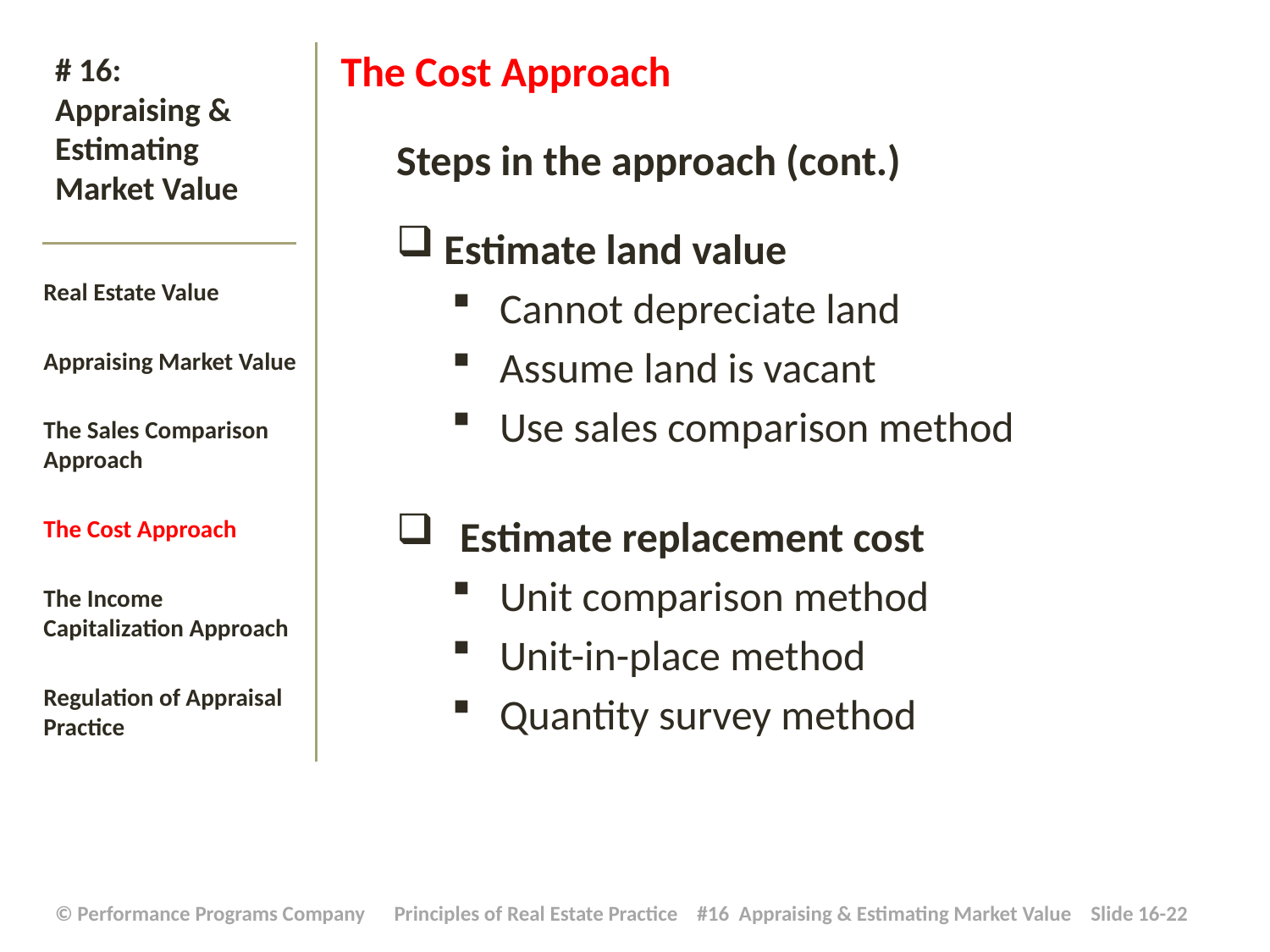

The Cost Approach

Steps in the approach (cont.)

 Estimate land value
Cannot depreciate land
Assume land is vacant
Use sales comparison method
Estimate replacement cost
Unit comparison method
Unit-in-place method
Quantity survey method

# # 16: Appraising & Estimating Market Value

Real Estate Value

Appraising Market Value

The Sales Comparison Approach

The Cost Approach

The Income Capitalization Approach

Regulation of Appraisal Practice

| © Performance Programs Company Principles of Real Estate Practice #16 Appraising & Estimating Market Value Slide 16-22 |
| --- |